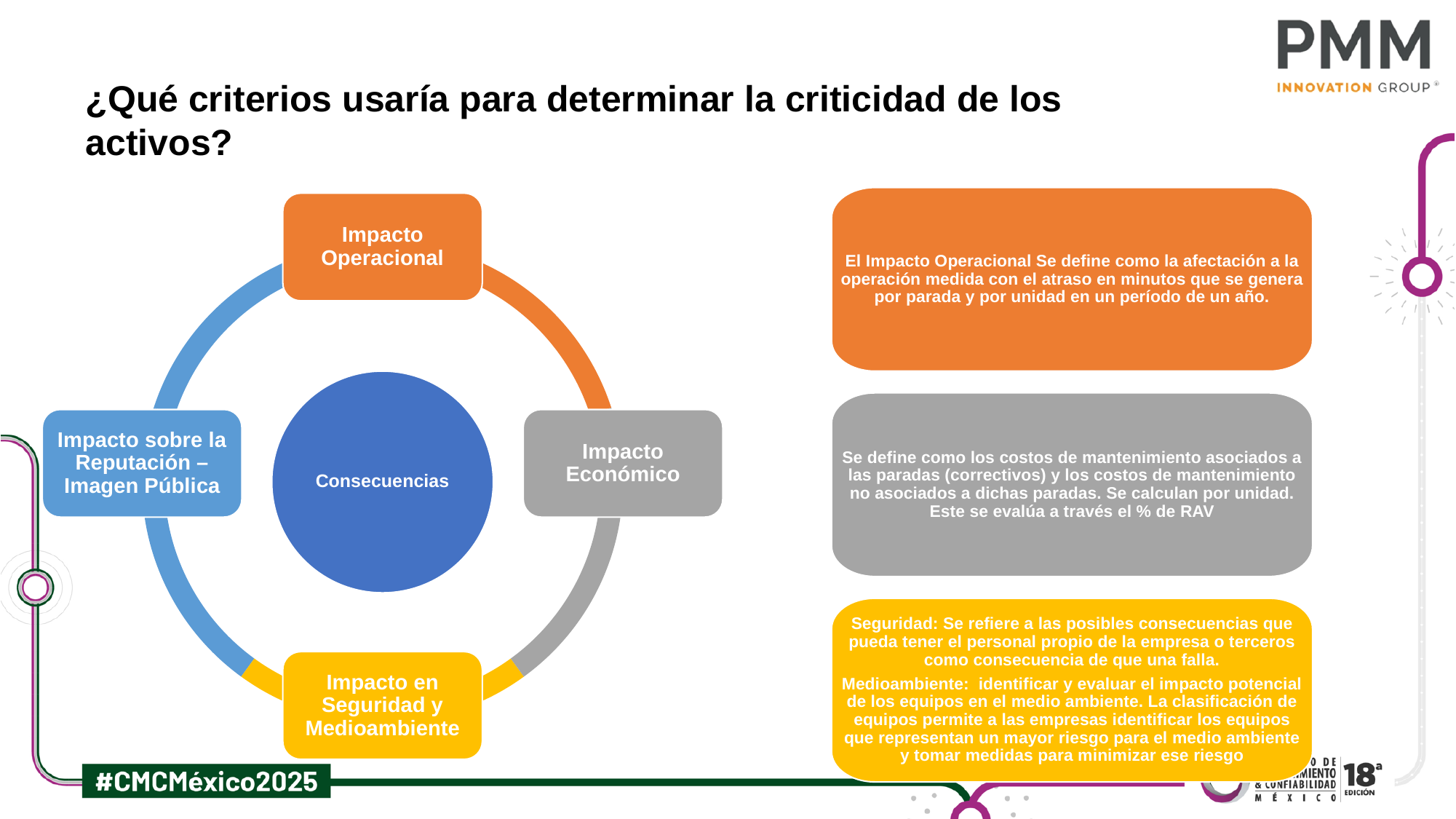

¿Qué criterios usaría para determinar la criticidad de los activos?
El Impacto Operacional Se define como la afectación a la operación medida con el atraso en minutos que se genera por parada y por unidad en un período de un año.
Impacto Operacional

Consecuencias
Impacto sobre la Reputación – Imagen Pública
Impacto Económico
Impacto en Seguridad y Medioambiente
Se define como los costos de mantenimiento asociados a las paradas (correctivos) y los costos de mantenimiento no asociados a dichas paradas. Se calculan por unidad. Este se evalúa a través el % de RAV
Seguridad: Se refiere a las posibles consecuencias que pueda tener el personal propio de la empresa o terceros como consecuencia de que una falla.
Medioambiente:  identificar y evaluar el impacto potencial de los equipos en el medio ambiente. La clasificación de equipos permite a las empresas identificar los equipos que representan un mayor riesgo para el medio ambiente y tomar medidas para minimizar ese riesgo